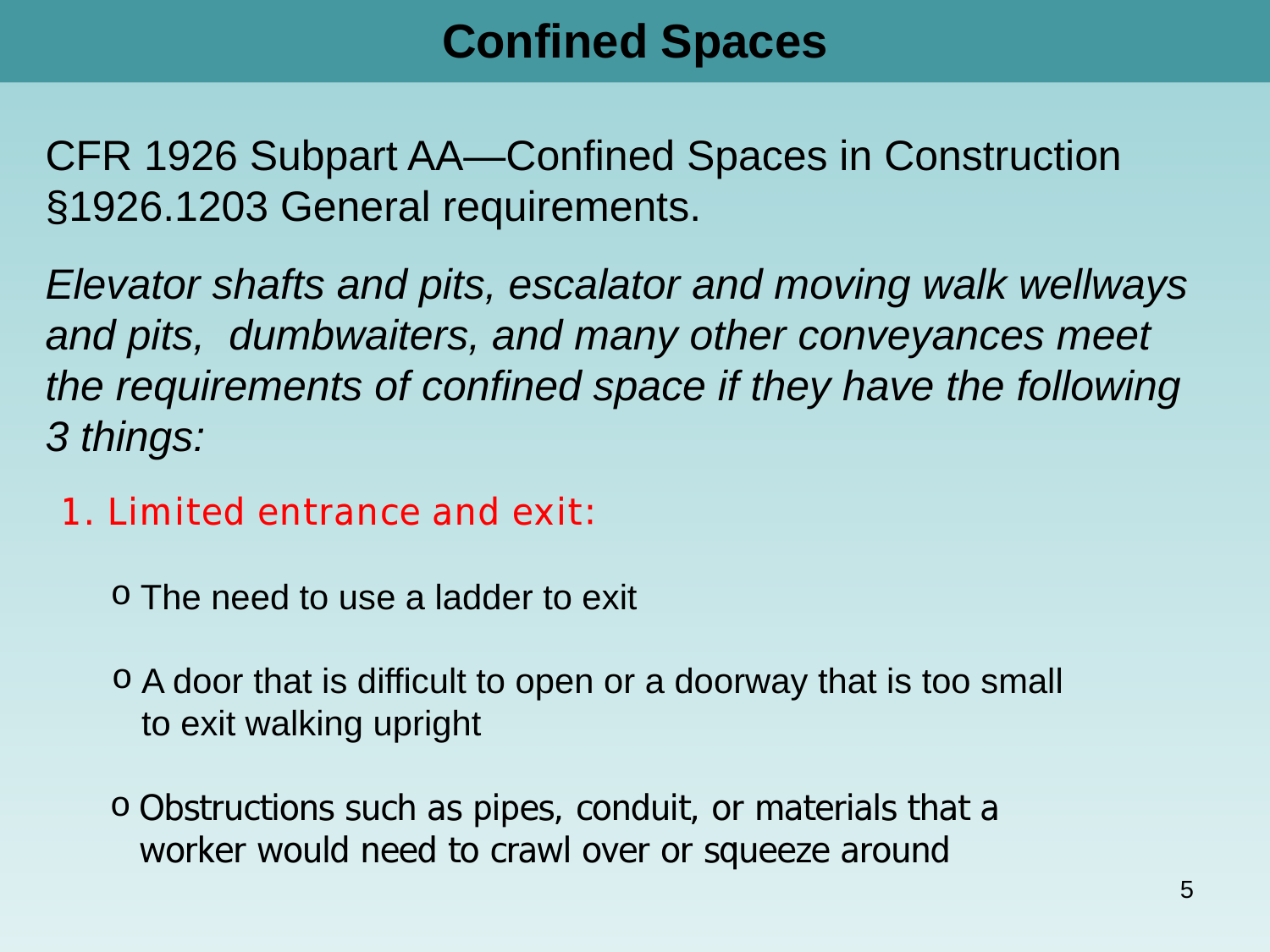

# Confined Spaces
CFR 1926 Subpart AA―Confined Spaces in Construction
§1926.1203 General requirements.
Elevator shafts and pits, escalator and moving walk wellways and pits,  dumbwaiters, and many other conveyances meet the requirements of confined space if they have the following 3 things:
Limited entrance and exit:
The need to use a ladder to exit
A door that is difficult to open or a doorway that is too small to exit walking upright
Obstructions such as pipes, conduit, or materials that a worker would need to crawl over or squeeze around
5